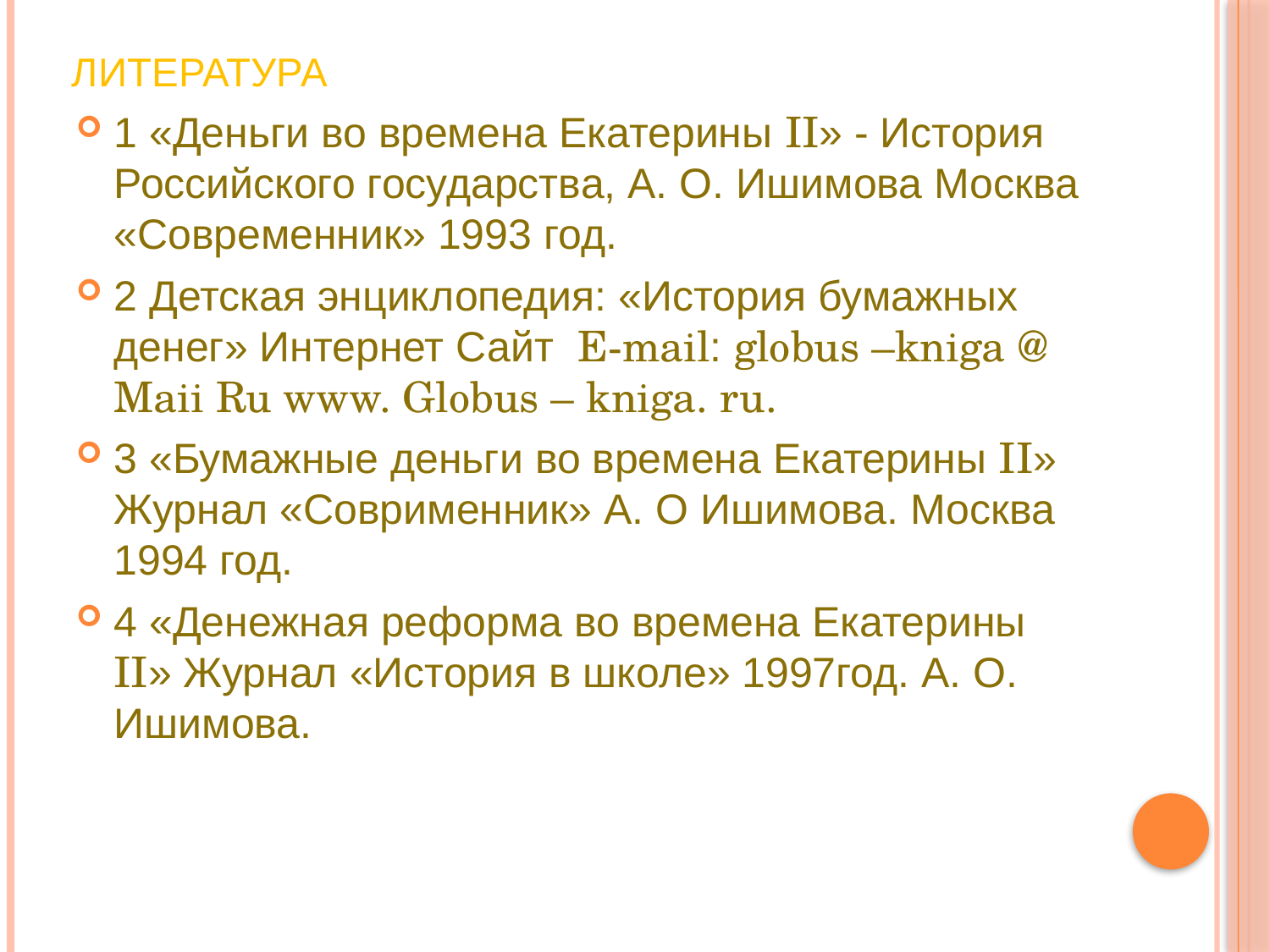

# Литература
1 «Деньги во времена Екатерины II» - История Российского государства, А. О. Ишимова Москва «Современник» 1993 год.
2 Детская энциклопедия: «История бумажных денег» Интернет Сайт  E-mail: globus –kniga @ Maii Ru www. Globus – kniga. ru.
3 «Бумажные деньги во времена Екатерины II» Журнал «Соврименник» А. О Ишимова. Москва 1994 год.
4 «Денежная реформа во времена Екатерины II» Журнал «История в школе» 1997год. А. О. Ишимова.